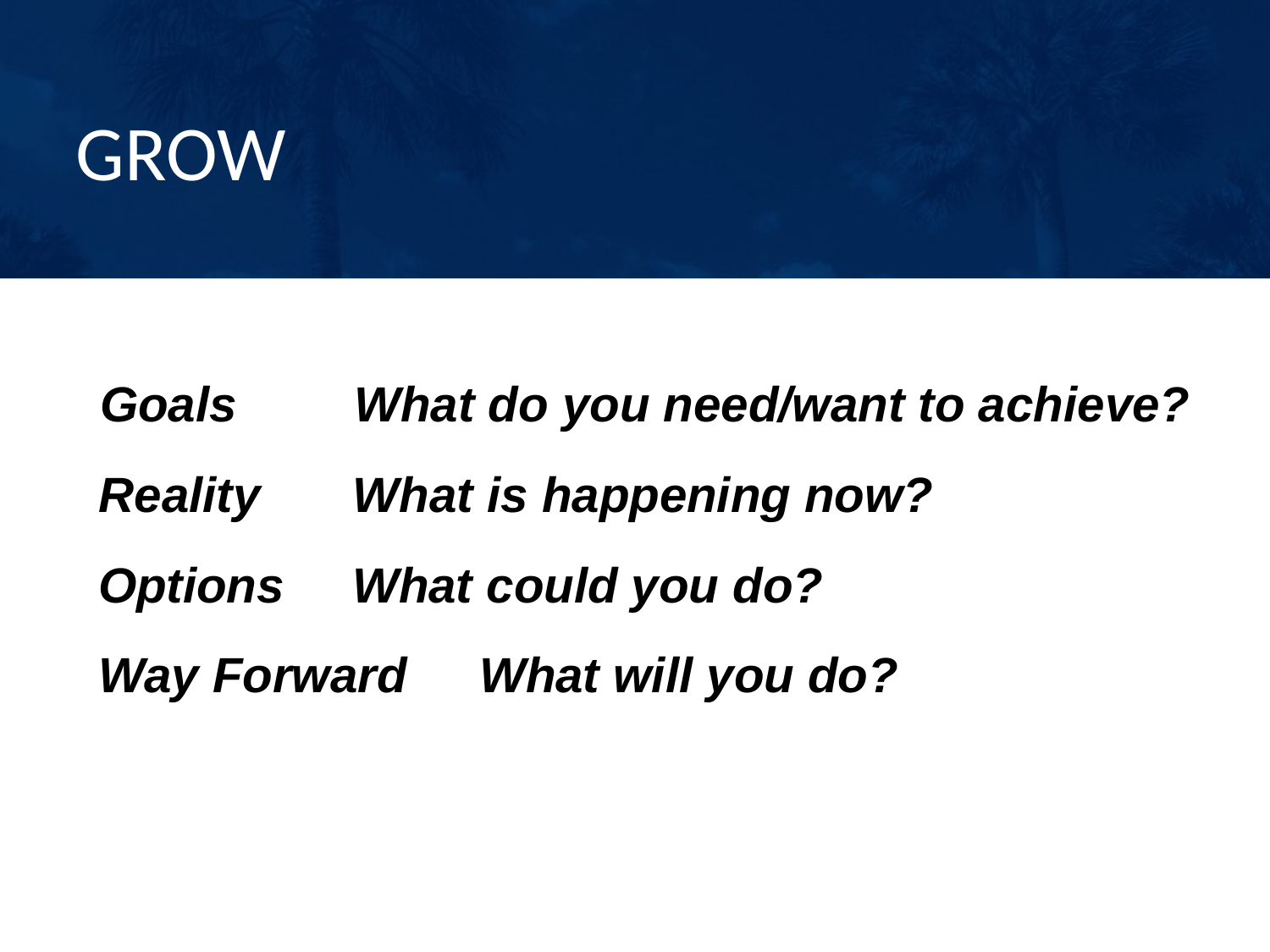

# GROW
Goals 	What do you need/want to achieve?
Reality	What is happening now?
Options 	What could you do?
Way Forward 	What will you do?